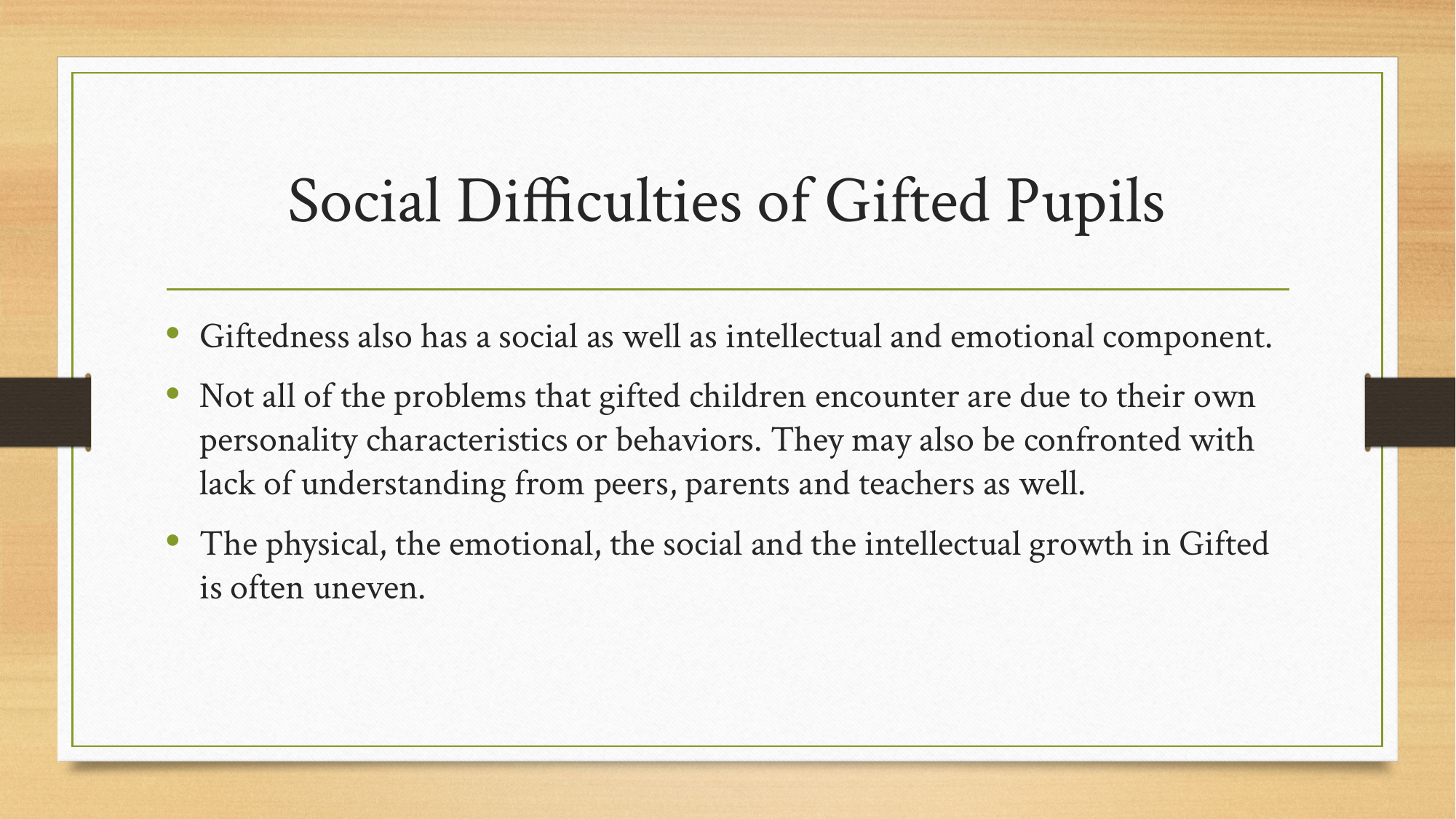

# Social Difficulties of Gifted Pupils
Giftedness also has a social as well as intellectual and emotional component.
Not all of the problems that gifted children encounter are due to their own personality characteristics or behaviors. They may also be confronted with lack of understanding from peers, parents and teachers as well.
The physical, the emotional, the social and the intellectual growth in Gifted  is often uneven.